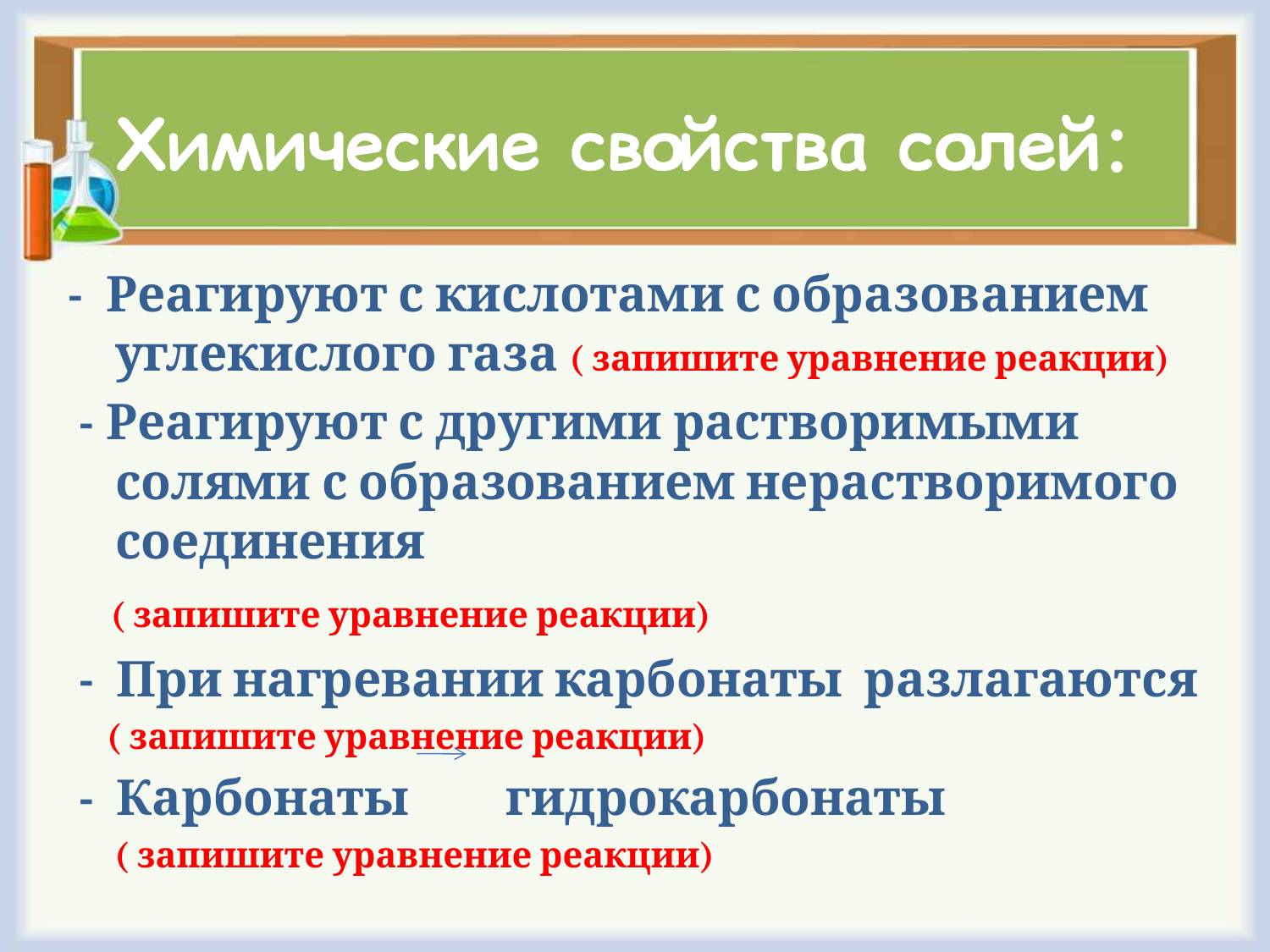

# Химические свойства солей:
-  Реагируют с кислотами с образованием углекислого газа ( запишите уравнение реакции)
 - Реагируют с другими растворимыми солями с образованием нерастворимого соединения
    ( запишите уравнение реакции)
 -  При нагревании карбонаты  разлагаются
     ( запишите уравнение реакции)
 -  Карбонаты         гидрокарбонаты
      ( запишите уравнение реакции)